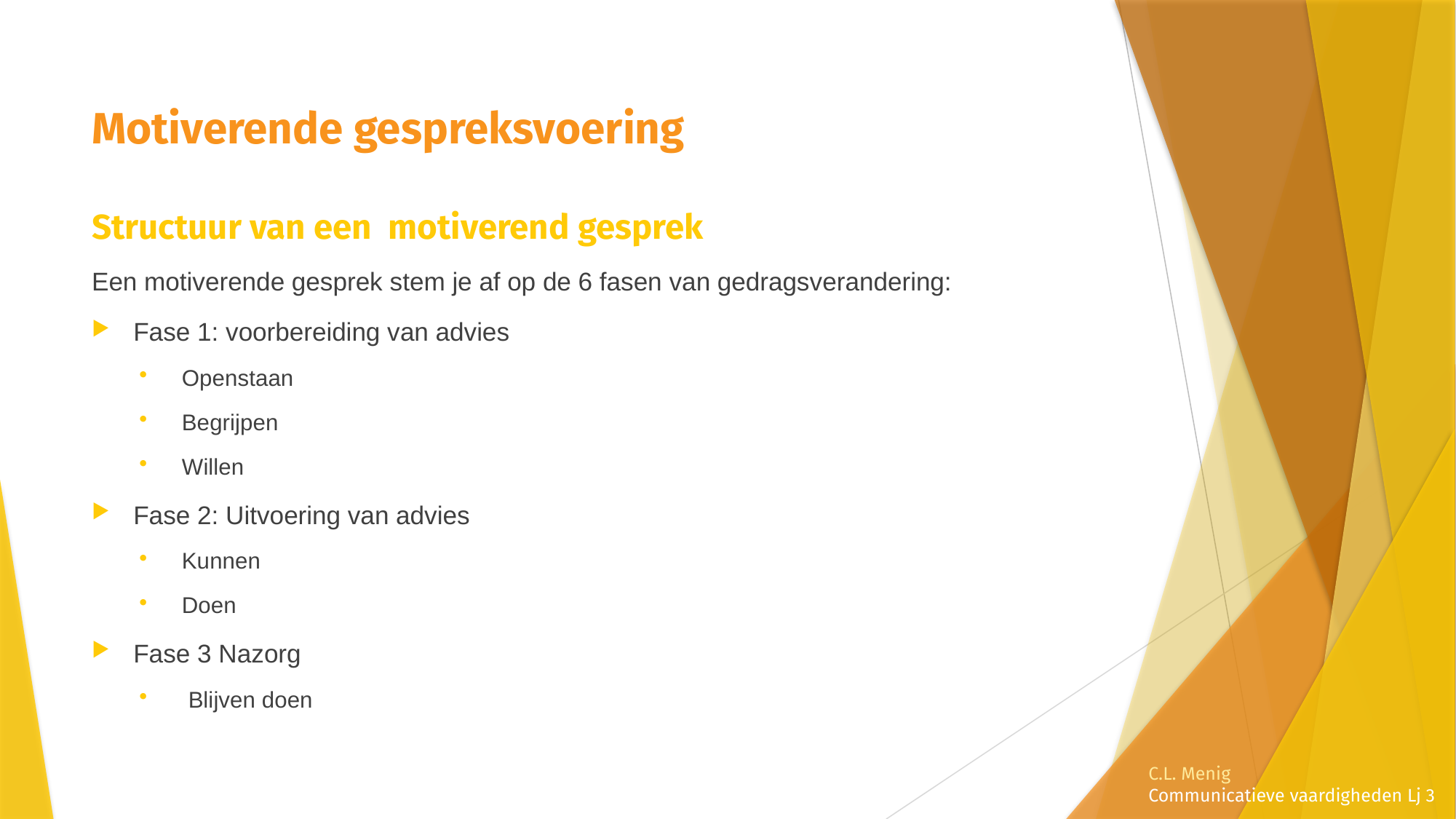

Motiverende gespreksvoering
Structuur van een  motiverend gesprek
Een motiverende gesprek stem je af op de 6 fasen van gedragsverandering:
Fase 1: voorbereiding van advies
Openstaan
Begrijpen
Willen
Fase 2: Uitvoering van advies
Kunnen
Doen
Fase 3 Nazorg
 Blijven doen

C.L. Menig
Communicatieve vaardigheden Lj 3